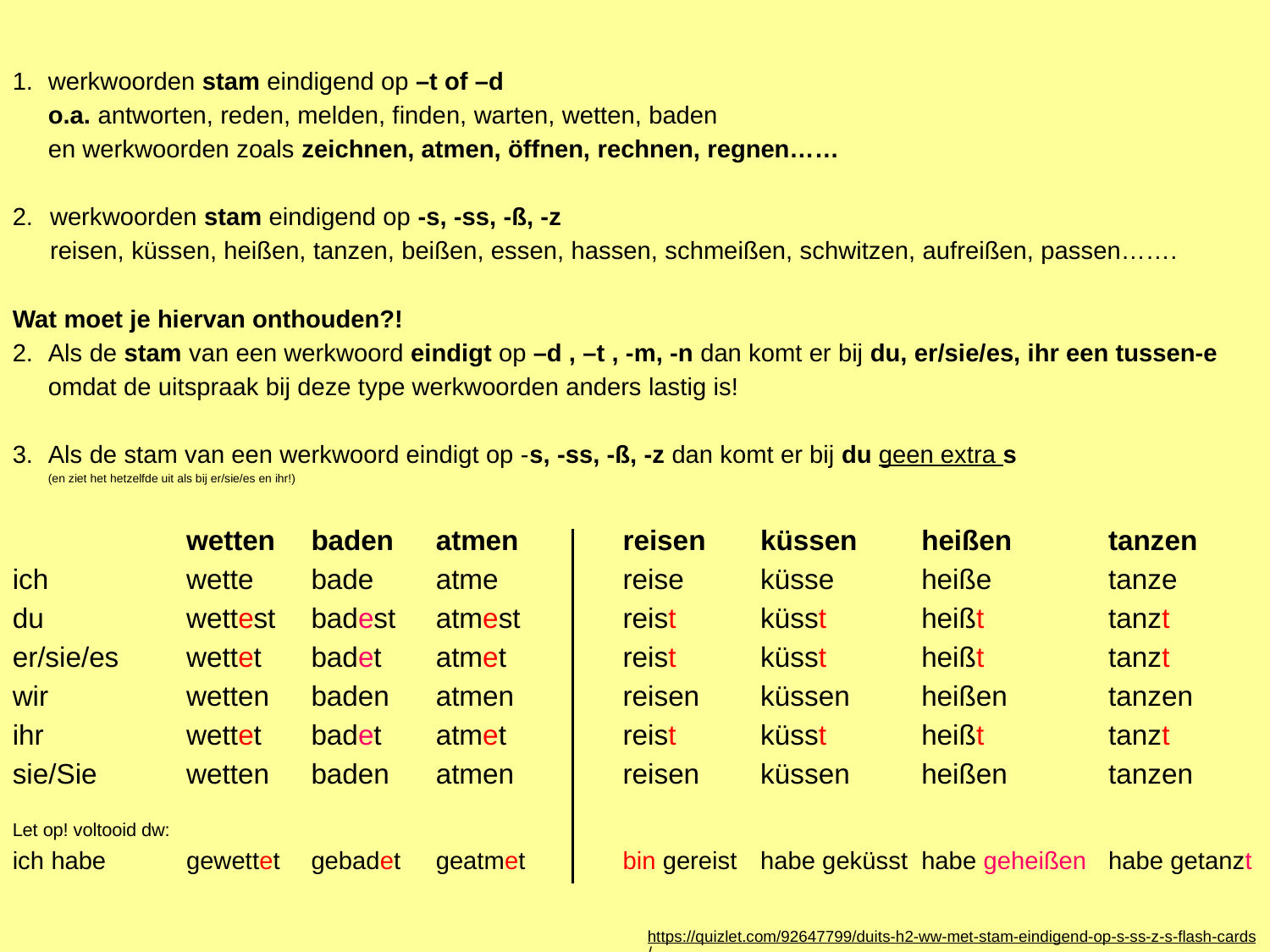

werkwoorden stam eindigend op –t of –d
o.a. antworten, reden, melden, finden, warten, wetten, baden
en werkwoorden zoals zeichnen, atmen, öffnen, rechnen, regnen……

2.	werkwoorden stam eindigend op -s, -ss, -ß, -z
reisen, küssen, heißen, tanzen, beißen, essen, hassen, schmeißen, schwitzen, aufreißen, passen…….

Wat moet je hiervan onthouden?!
Als de stam van een werkwoord eindigt op –d , –t , -m, -n dan komt er bij du, er/sie/es, ihr een tussen-e
omdat de uitspraak bij deze type werkwoorden anders lastig is!

Als de stam van een werkwoord eindigt op -s, -ss, -ß, -z dan komt er bij du geen extra s
(en ziet het hetzelfde uit als bij er/sie/es en ihr!)

	wetten	baden	atmen	reisen	küssen	heißen	tanzen
ich 	wette 	bade	atme	reise	küsse	heiße	tanze
du 	wettest	badest	atmest	reist	küsst	heißt	tanzt
er/sie/es 	wettet 	badet	atmet	reist	küsst	heißt	tanzt
wir 	wetten	baden	atmen	reisen	küssen	heißen	tanzen
ihr 	wettet 	badet	atmet	reist	küsst	heißt	tanzt
sie/Sie 	wetten	baden	atmen	reisen	küssen	heißen	tanzen

Let op! voltooid dw:
ich habe 	gewettet	gebadet	geatmet	bin gereist	habe geküsst	habe geheißen	habe getanzt
https://quizlet.com/92647799/duits-h2-ww-met-stam-eindigend-op-s-ss-z-s-flash-cards/